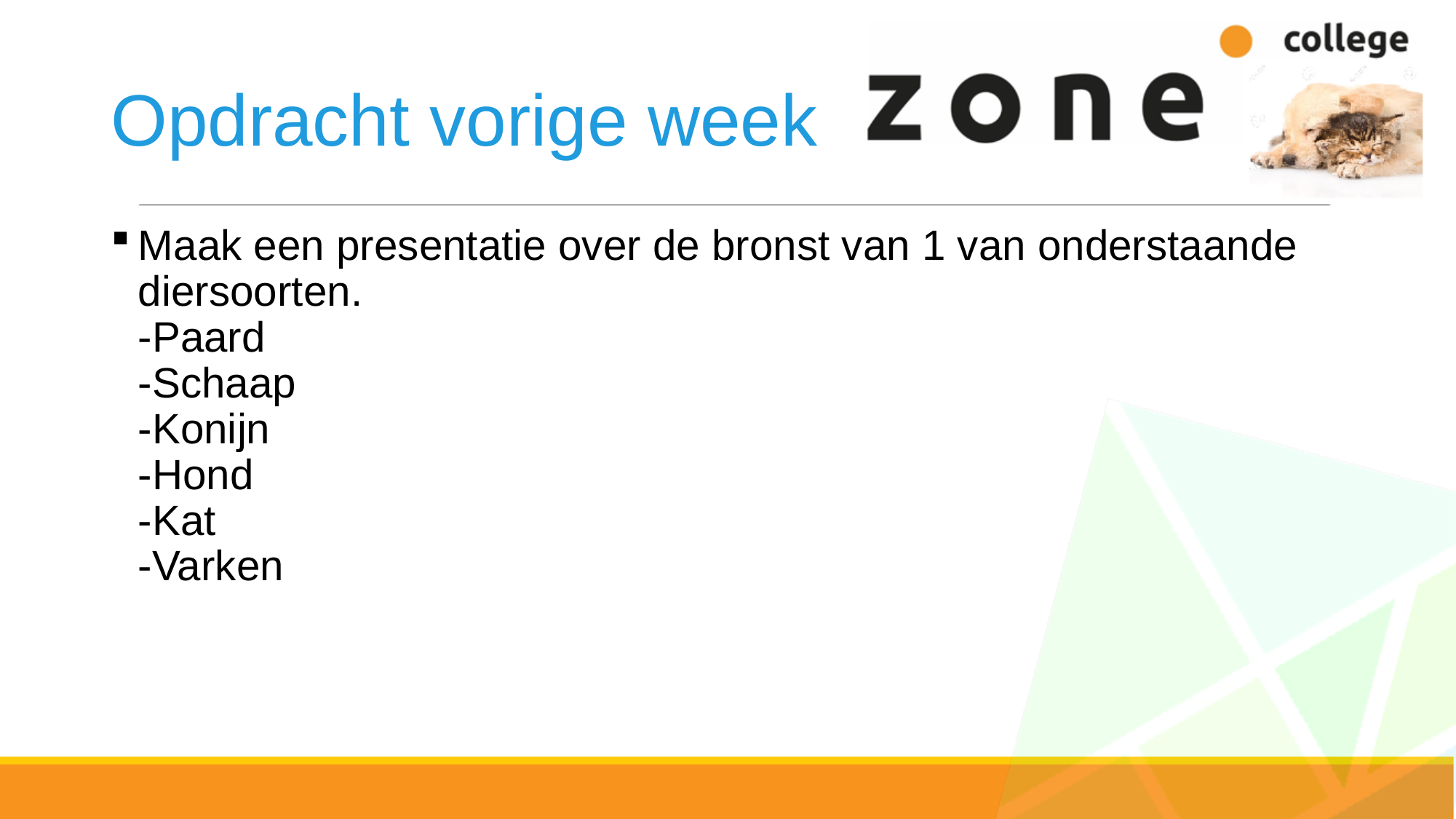

# Opdracht vorige week
Maak een presentatie over de bronst van 1 van onderstaande diersoorten.
-Paard
-Schaap
-Konijn
-Hond
-Kat
-Varken